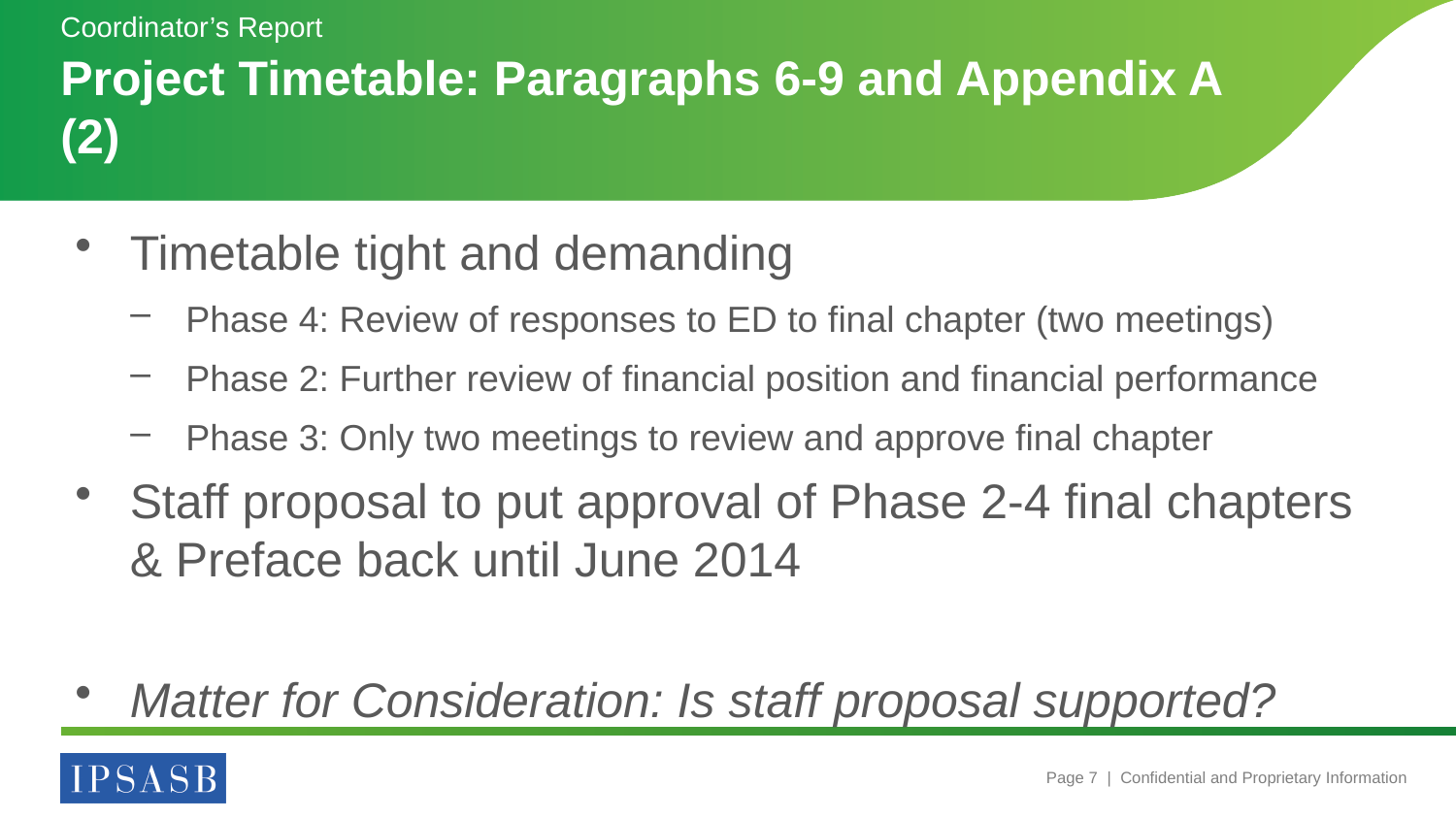

Coordinator’s Report

# Project Timetable: Paragraphs 6-9 and Appendix A (2)
Timetable tight and demanding
Phase 4: Review of responses to ED to final chapter (two meetings)
Phase 2: Further review of financial position and financial performance
Phase 3: Only two meetings to review and approve final chapter
Staff proposal to put approval of Phase 2-4 final chapters & Preface back until June 2014

Matter for Consideration: Is staff proposal supported?